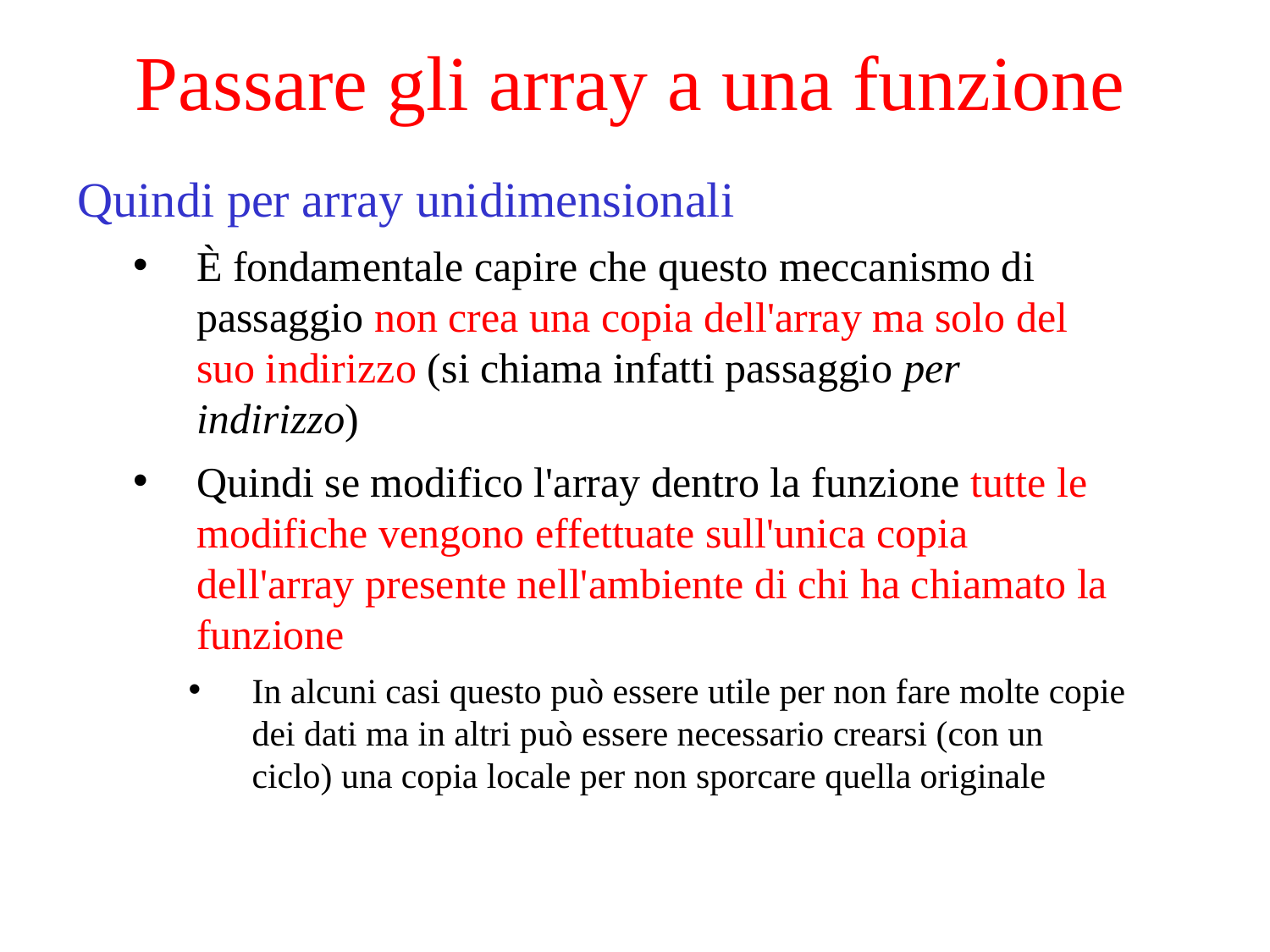

# Passare gli array a una funzione
Quindi per array unidimensionali
È fondamentale capire che questo meccanismo di passaggio non crea una copia dell'array ma solo del suo indirizzo (si chiama infatti passaggio per indirizzo)
Quindi se modifico l'array dentro la funzione tutte le modifiche vengono effettuate sull'unica copia dell'array presente nell'ambiente di chi ha chiamato la funzione
In alcuni casi questo può essere utile per non fare molte copie dei dati ma in altri può essere necessario crearsi (con un ciclo) una copia locale per non sporcare quella originale